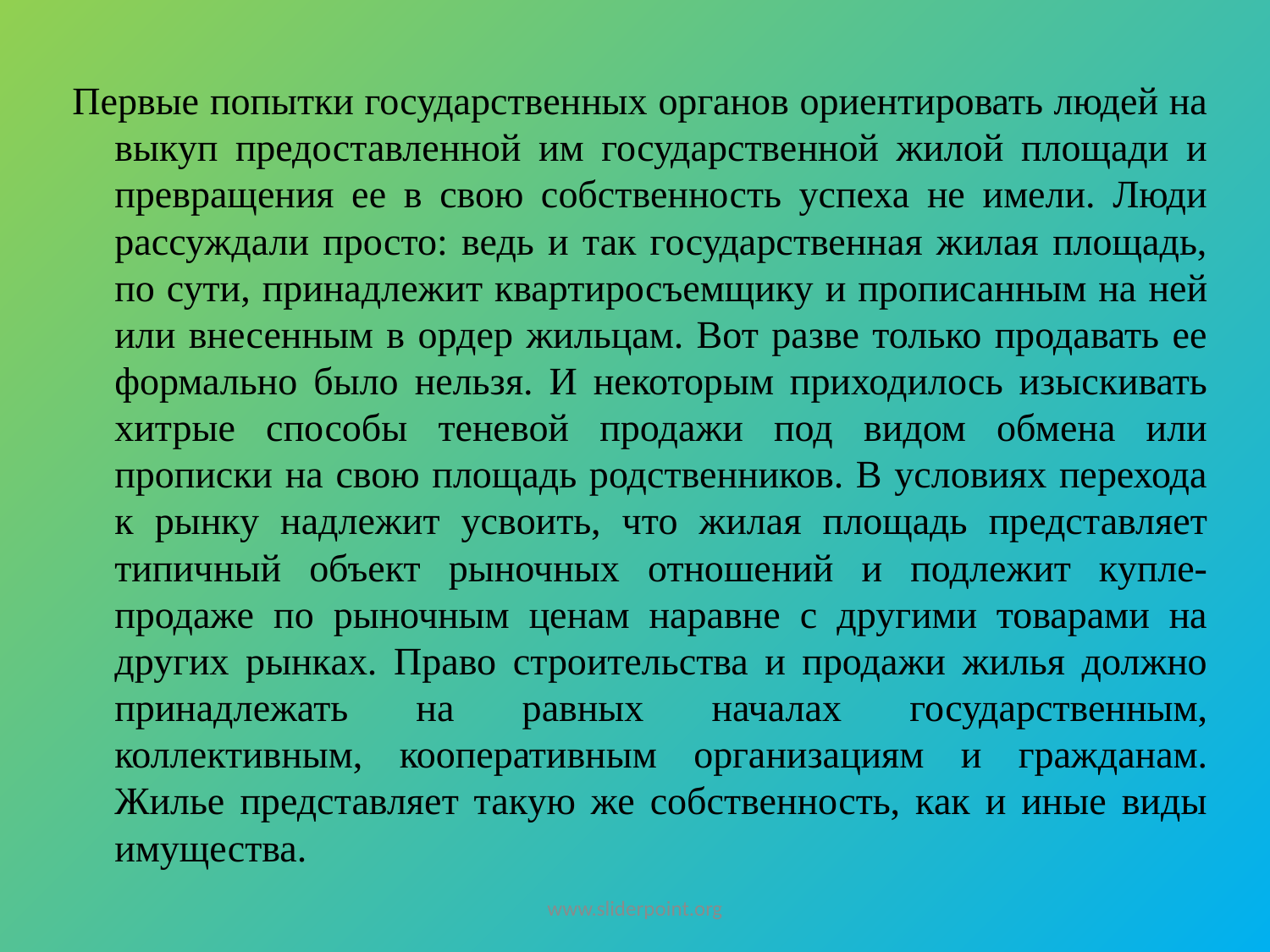

Первые попытки государственных органов ориентировать людей на выкуп предоставленной им государственной жилой площади и превращения ее в свою собственность успеха не имели. Люди рассуждали просто: ведь и так государственная жилая площадь, по сути, принадлежит квартиросъемщику и прописанным на ней или внесенным в ордер жильцам. Вот разве только продавать ее формально было нельзя. И некоторым приходилось изыскивать хитрые способы теневой продажи под видом обмена или прописки на свою площадь родственников. В условиях перехода к рынку надлежит усвоить, что жилая площадь представляет типичный объект рыночных отношений и подлежит купле-продаже по рыночным ценам наравне с другими товарами на других рынках. Право строительства и продажи жилья должно принадлежать на равных началах государственным, коллективным, кооперативным организациям и гражданам. Жилье представляет такую же собственность, как и иные виды имущества.

www.sliderpoint.org